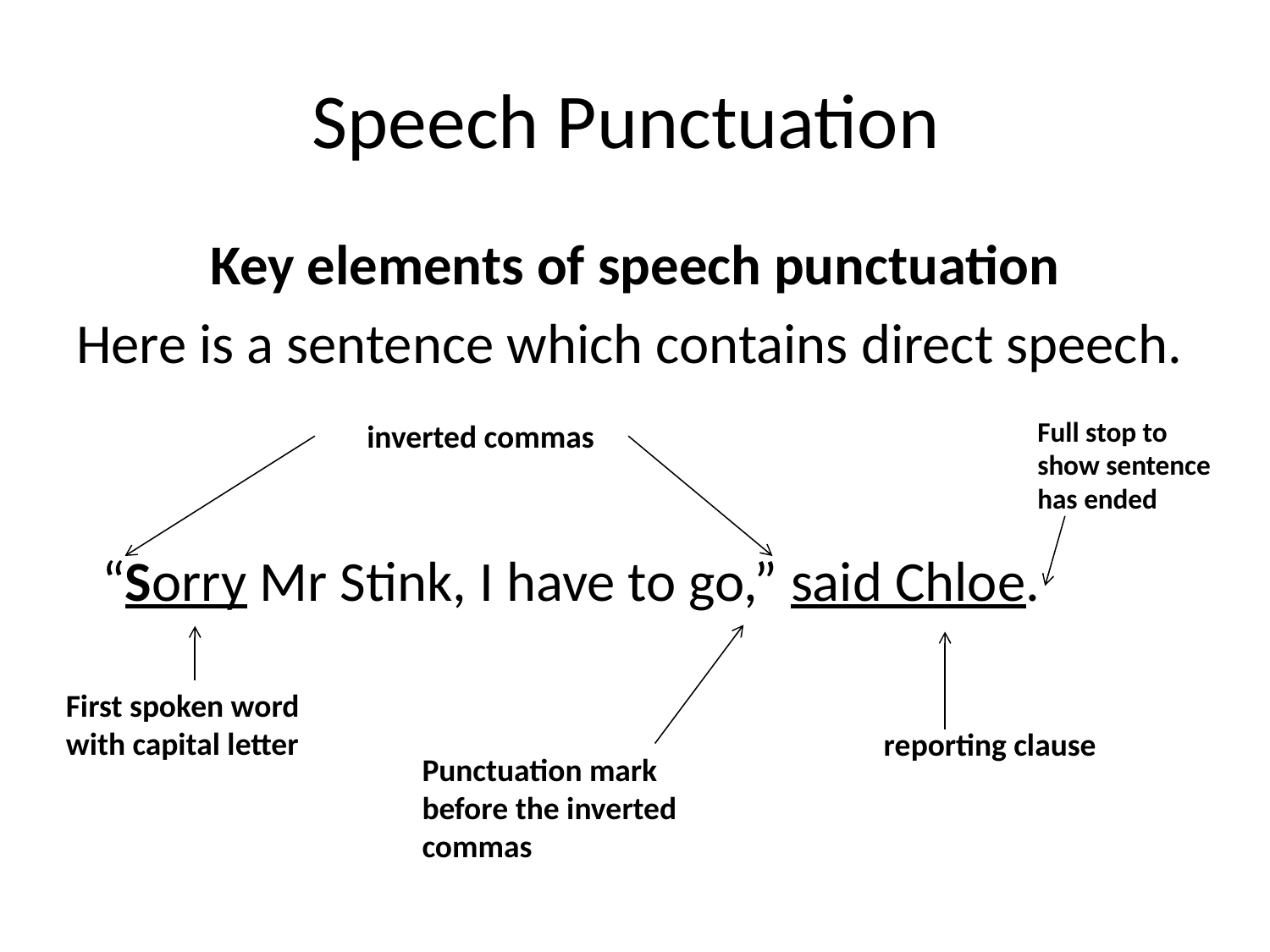

# Speech Punctuation
Key elements of speech punctuation
Here is a sentence which contains direct speech.

  “Sorry Mr Stink, I have to go,” said Chloe.
Full stop to show sentence has ended
inverted commas
First spoken word
with capital letter
reporting clause
Punctuation mark before the inverted commas